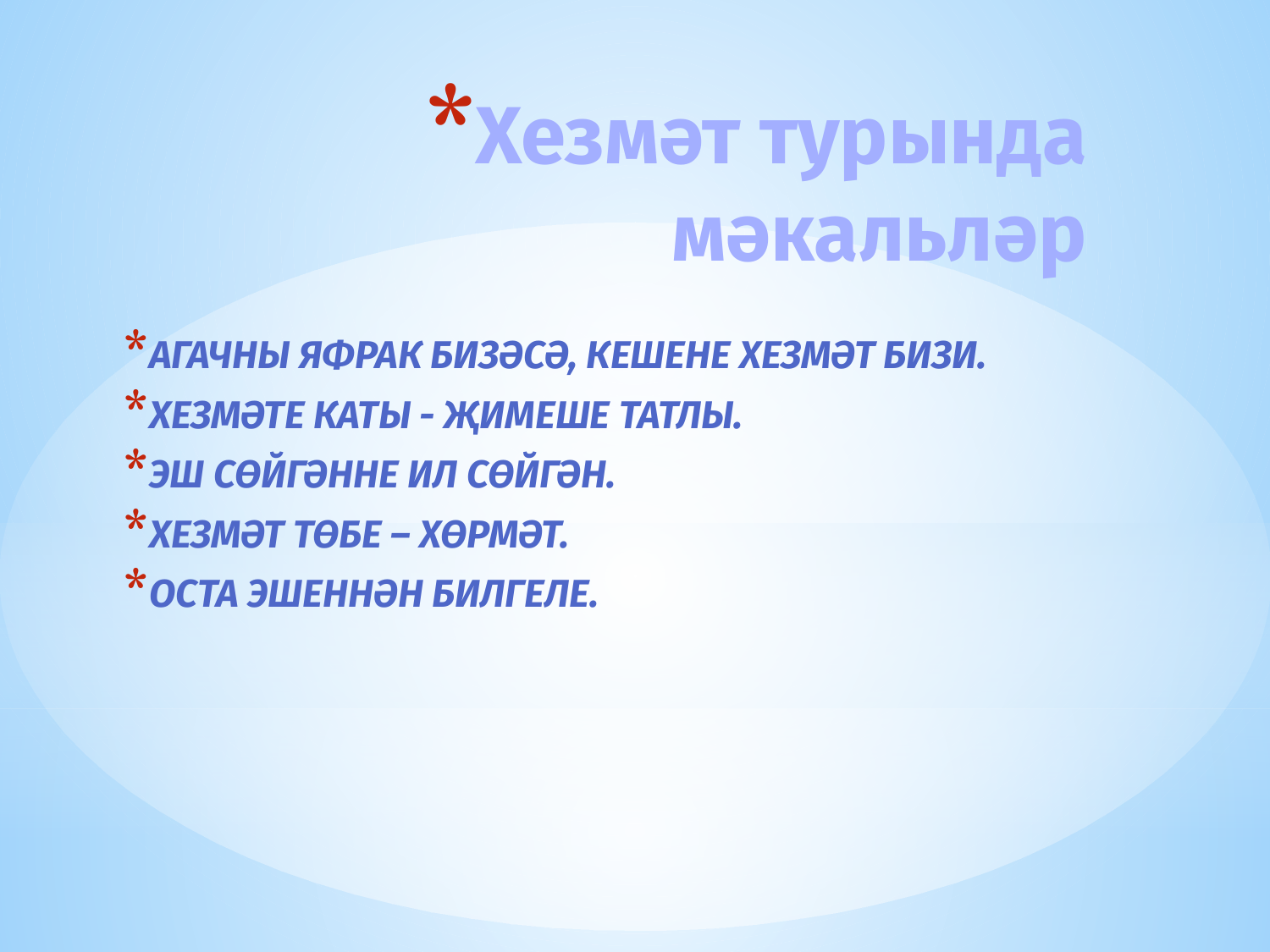

# Хезмәт турында мәкальләр
Агачны яфрак бизәсә, кешене хезмәт бизи.
Хезмәте каты - җимеше татлы.
Эш сөйгәнне ил сөйгән.
Хезмәт төбе – хөрмәт.
Оста эшеннән билгеле.